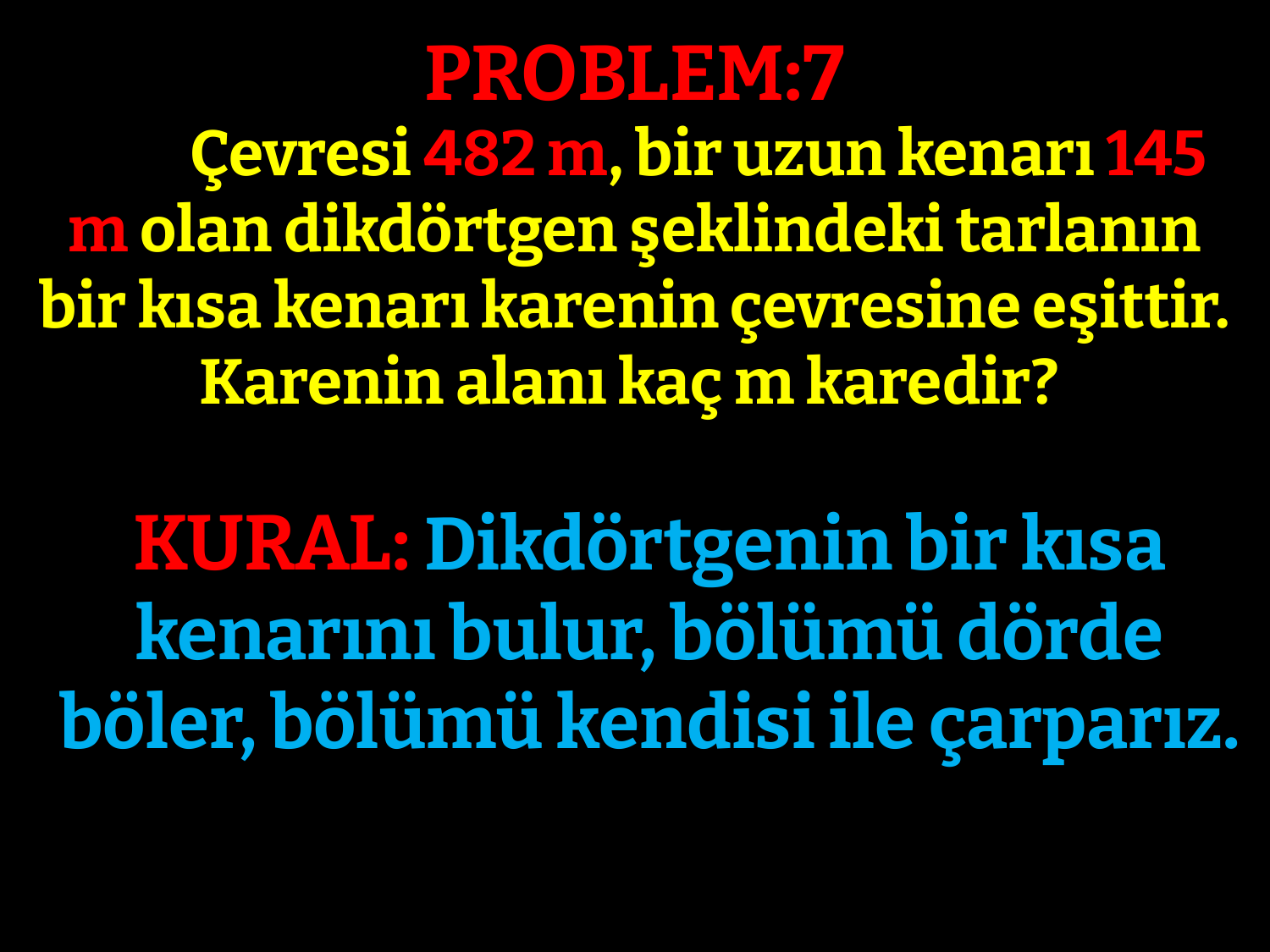

PROBLEM:7
 	Çevresi 482 m, bir uzun kenarı 145 m olan dikdörtgen şeklindeki tarlanın bir kısa kenarı karenin çevresine eşittir. Karenin alanı kaç m karedir?
#
KURAL: Dikdörtgenin bir kısa kenarını bulur, bölümü dörde böler, bölümü kendisi ile çarparız.